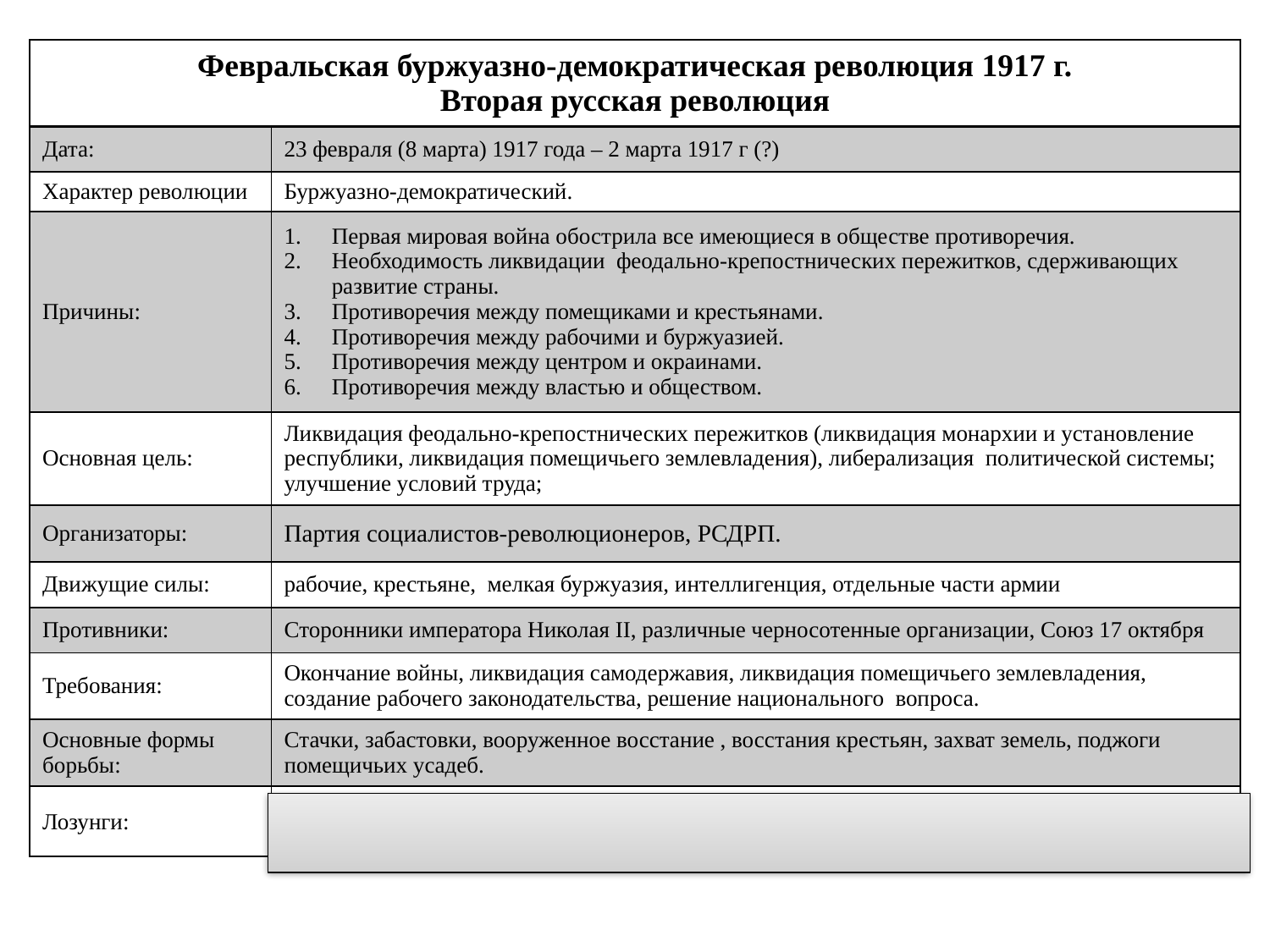

| Февральская буржуазно-демократическая революция 1917 г. Вторая русская революция |  |
| --- | --- |
| Дата: | 23 февраля (8 марта) 1917 года – 2 марта 1917 г (?) |
| Характер революции | Буржуазно-демократический. |
| Причины: | Первая мировая война обострила все имеющиеся в обществе противоречия. Необходимость ликвидации феодально-крепостнических пережитков, сдерживающих развитие страны. Противоречия между помещиками и крестьянами. Противоречия между рабочими и буржуазией. Противоречия между центром и окраинами. Противоречия между властью и обществом. |
| Основная цель: | Ликвидация феодально-крепостнических пережитков (ликвидация монархии и установление республики, ликвидация помещичьего землевладения), либерализация политической системы; улучшение условий труда; |
| Организаторы: | Партия социалистов-революционеров, РСДРП. |
| Движущие силы: | рабочие, крестьяне, мелкая буржуазия, интеллигенция, отдельные части армии |
| Противники: | Сторонники императора Николая II, различные черносотенные организации, Союз 17 октября |
| Требования: | Окончание войны, ликвидация самодержавия, ликвидация помещичьего землевладения, создание рабочего законодательства, решение национального вопроса. |
| Основные формы борьбы: | Стачки, забастовки, вооруженное восстание , восстания крестьян, захват земель, поджоги помещичьих усадеб. |
| Лозунги: | «Хлеба!!!», «Верните наших мужей!» , «Долой самодержавие!» «Долой царизм!», «Долой войну!» |